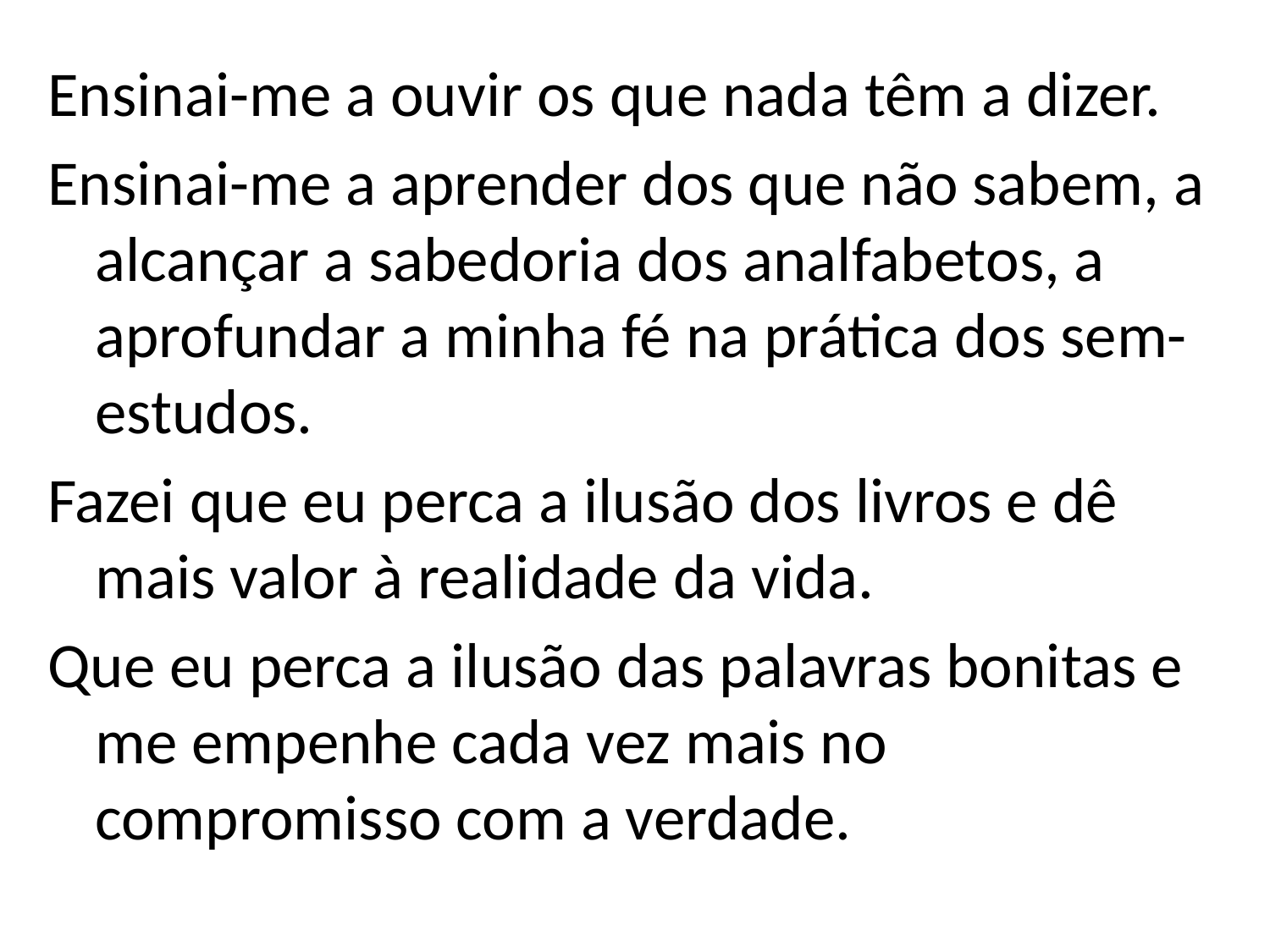

#
Ensinai-me a ouvir os que nada têm a dizer.
Ensinai-me a aprender dos que não sabem, a alcançar a sabedoria dos analfabetos, a aprofundar a minha fé na prática dos sem-estudos.
Fazei que eu perca a ilusão dos livros e dê mais valor à realidade da vida.
Que eu perca a ilusão das palavras bonitas e me empenhe cada vez mais no compromisso com a verdade.